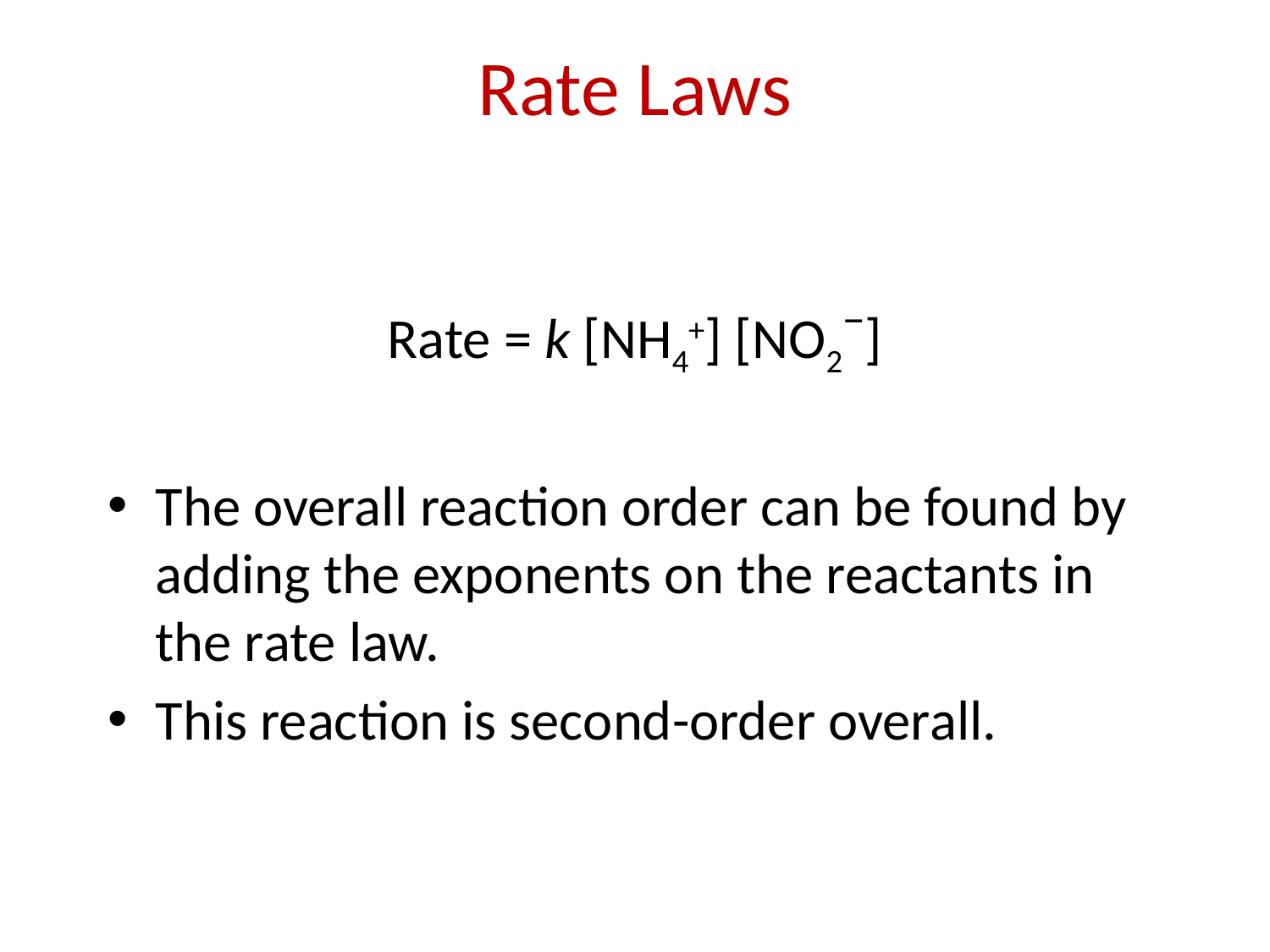

Rate Laws
Rate = k [NH4+] [NO2−]

The overall reaction order can be found by adding the exponents on the reactants in the rate law.
This reaction is second-order overall.